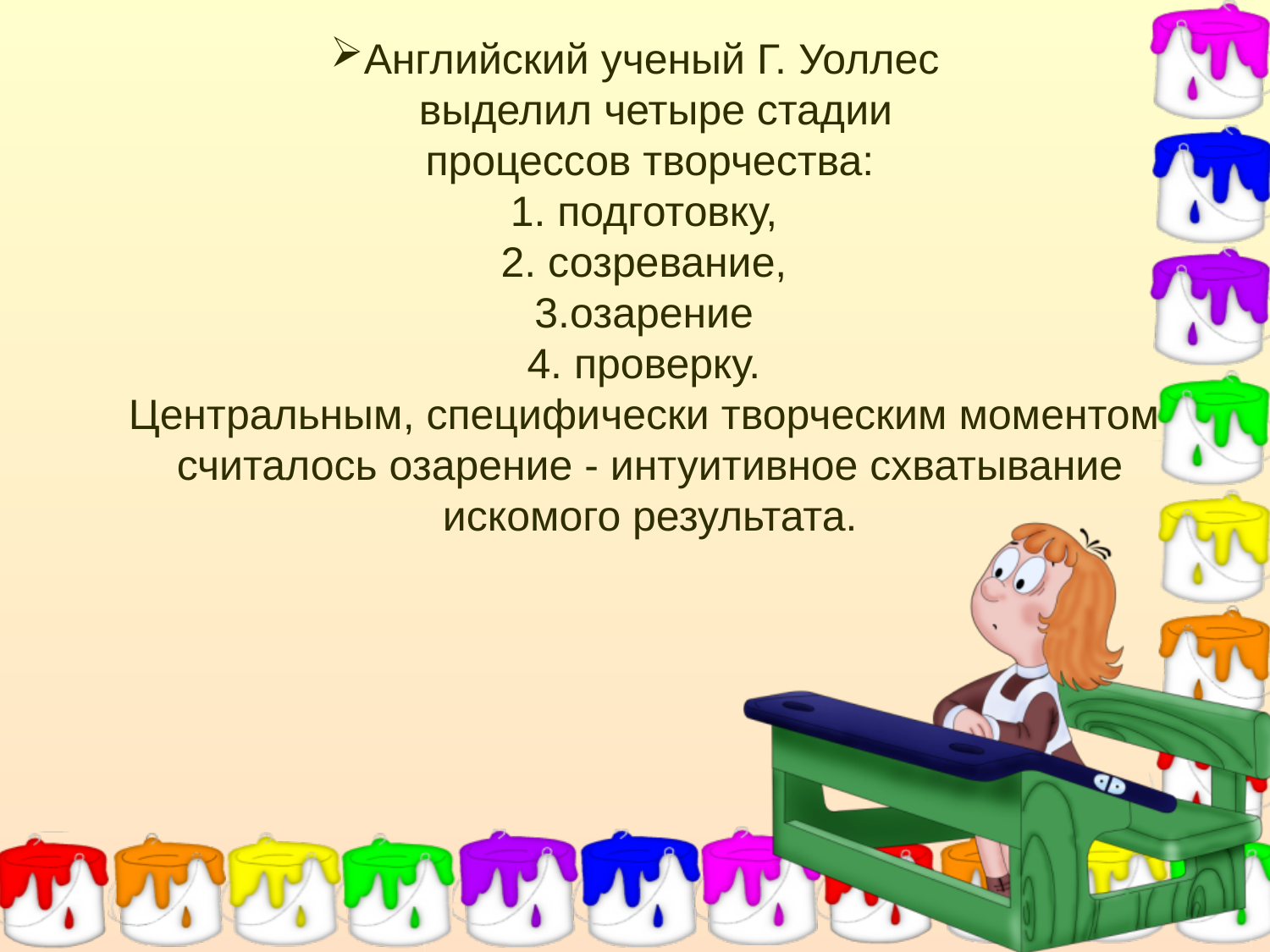

# Английский ученый Г. Уоллес выделил четыре стадии процессов творчества: 1. подготовку, 2. созревание, 3.озарение 4. проверку. Центральным, специфически творческим моментом считалось озарение - интуитивное схватывание искомого результата.